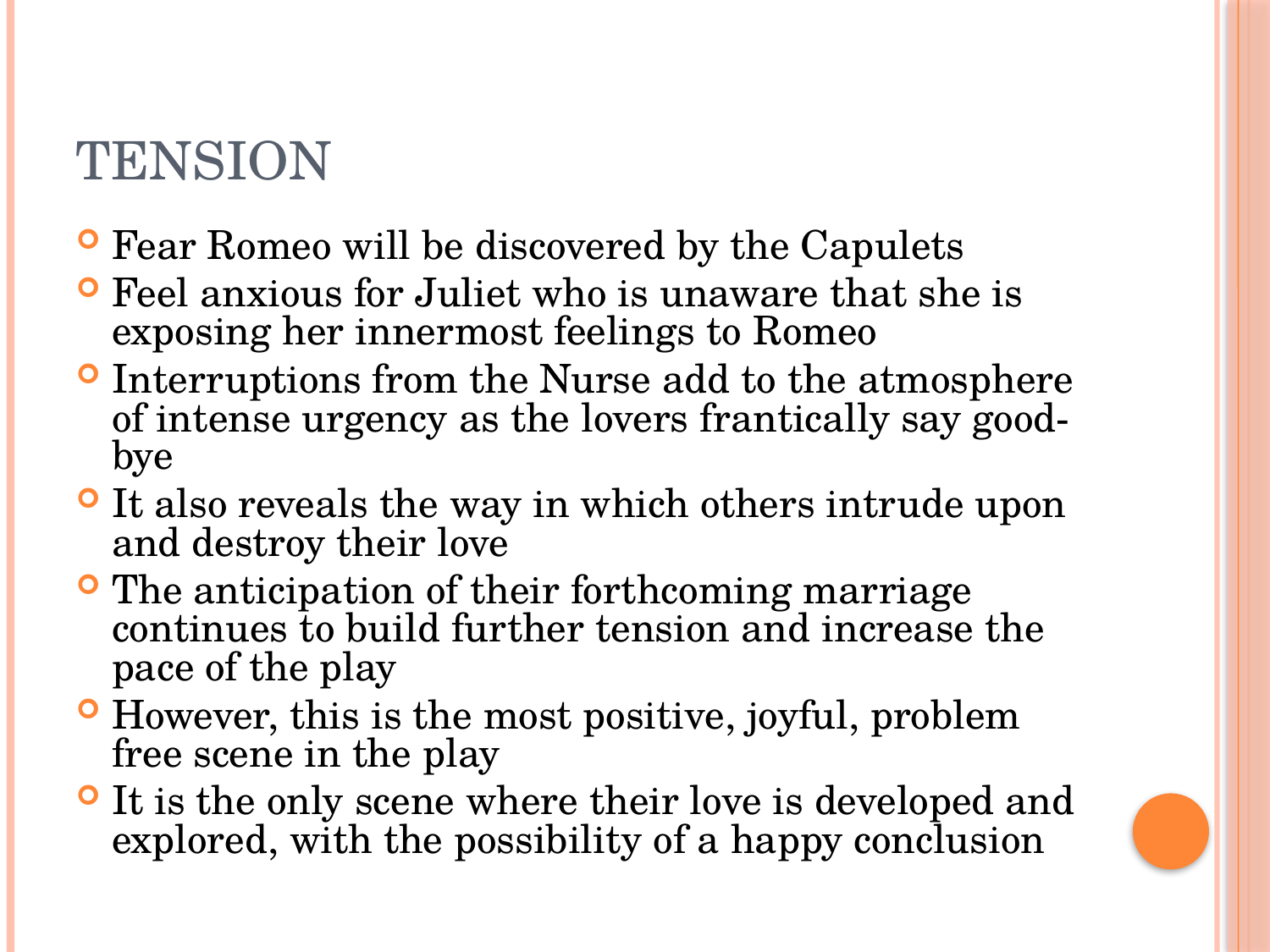

# Tension
Fear Romeo will be discovered by the Capulets
Feel anxious for Juliet who is unaware that she is exposing her innermost feelings to Romeo
Interruptions from the Nurse add to the atmosphere of intense urgency as the lovers frantically say good-bye
It also reveals the way in which others intrude upon and destroy their love
The anticipation of their forthcoming marriage continues to build further tension and increase the pace of the play
However, this is the most positive, joyful, problem free scene in the play
It is the only scene where their love is developed and explored, with the possibility of a happy conclusion